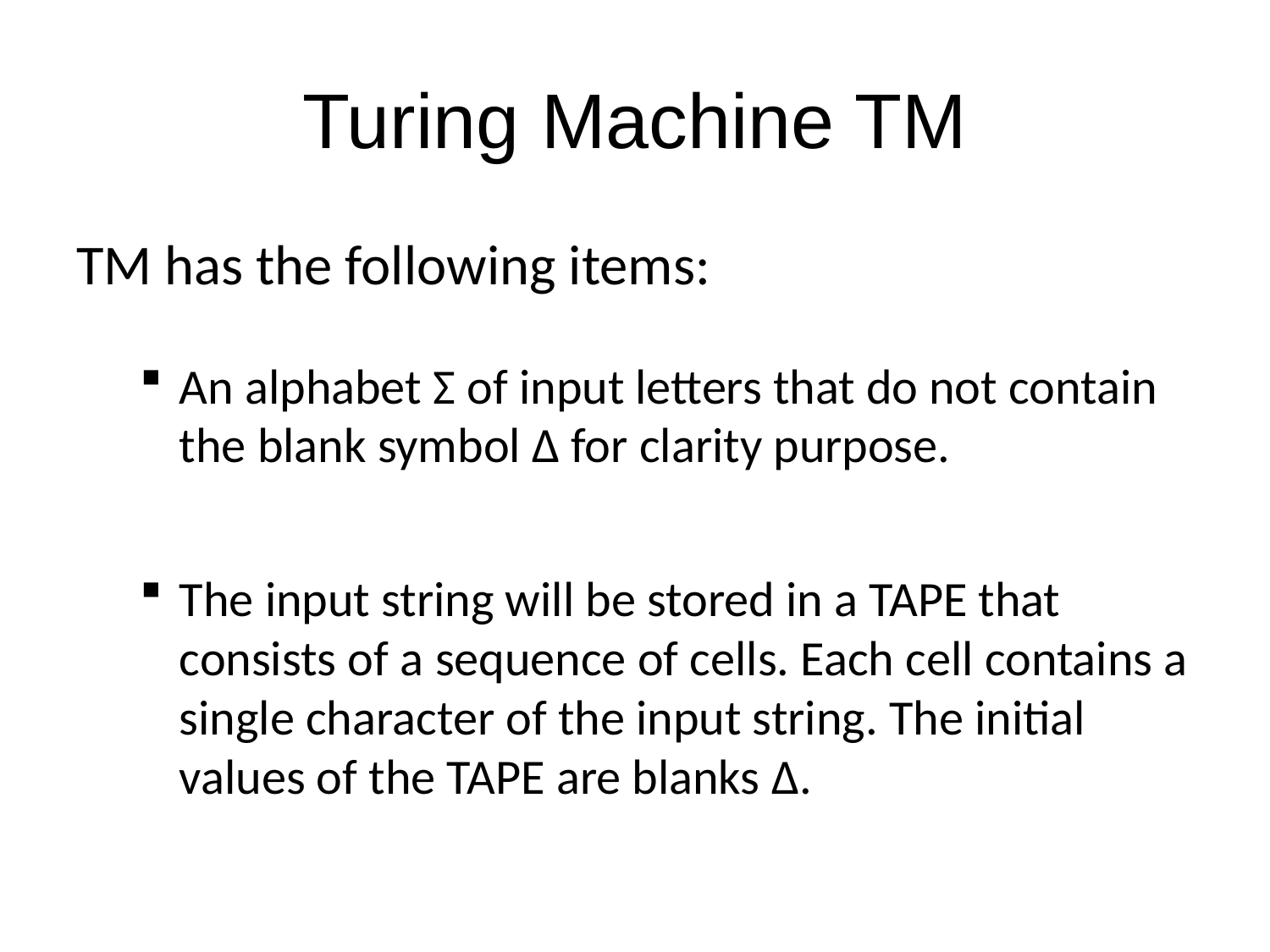

# Turing Machine TM
TM has the following items:

An alphabet Σ of input letters that do not contain the blank symbol Δ for clarity purpose.

The input string will be stored in a TAPE that consists of a sequence of cells. Each cell contains a single character of the input string. The initial values of the TAPE are blanks Δ.